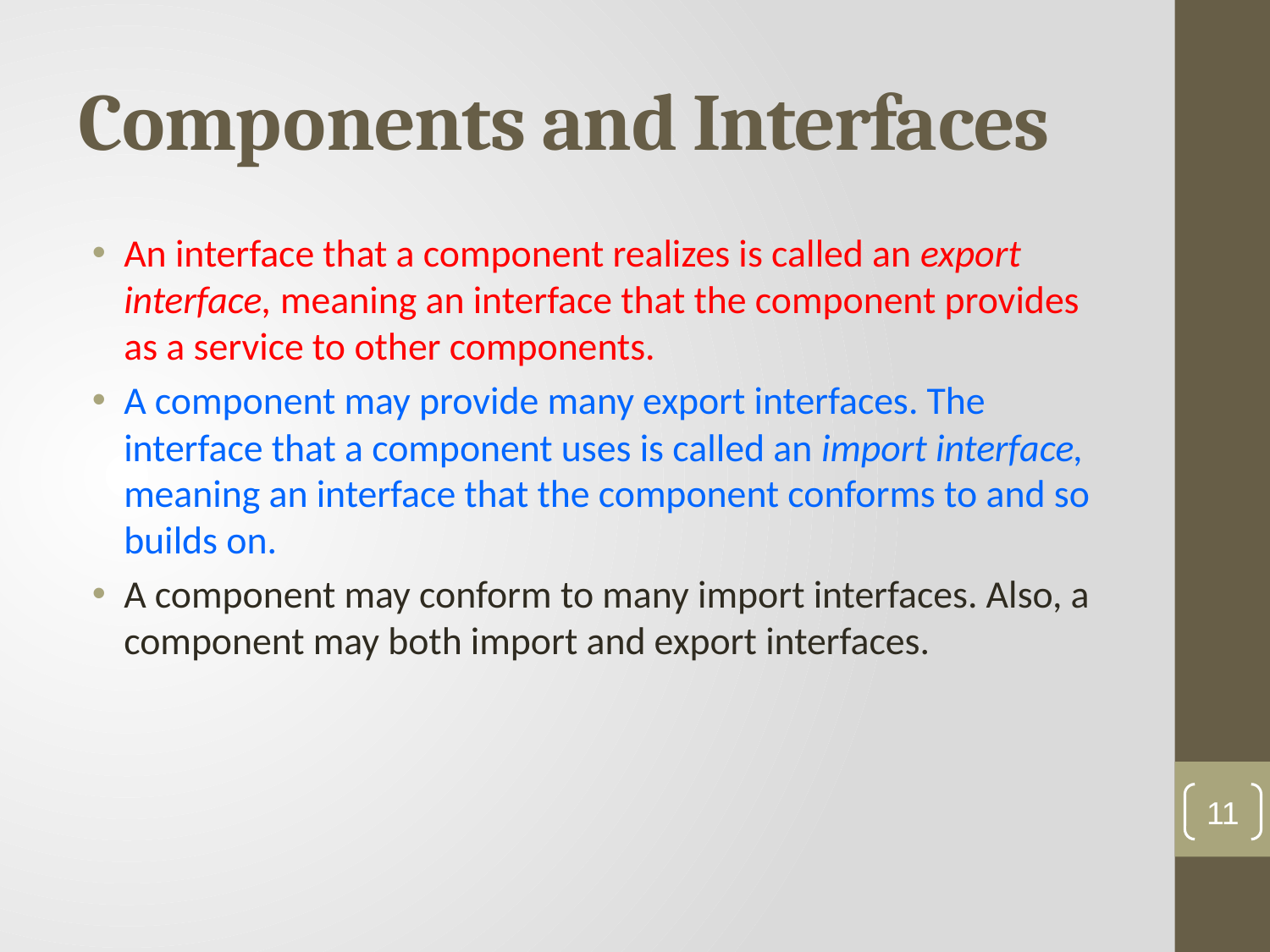

# Components and Interfaces
An interface that a component realizes is called an export interface, meaning an interface that the component provides as a service to other components.
A component may provide many export interfaces. The interface that a component uses is called an import interface, meaning an interface that the component conforms to and so builds on.
A component may conform to many import interfaces. Also, a component may both import and export interfaces.
11